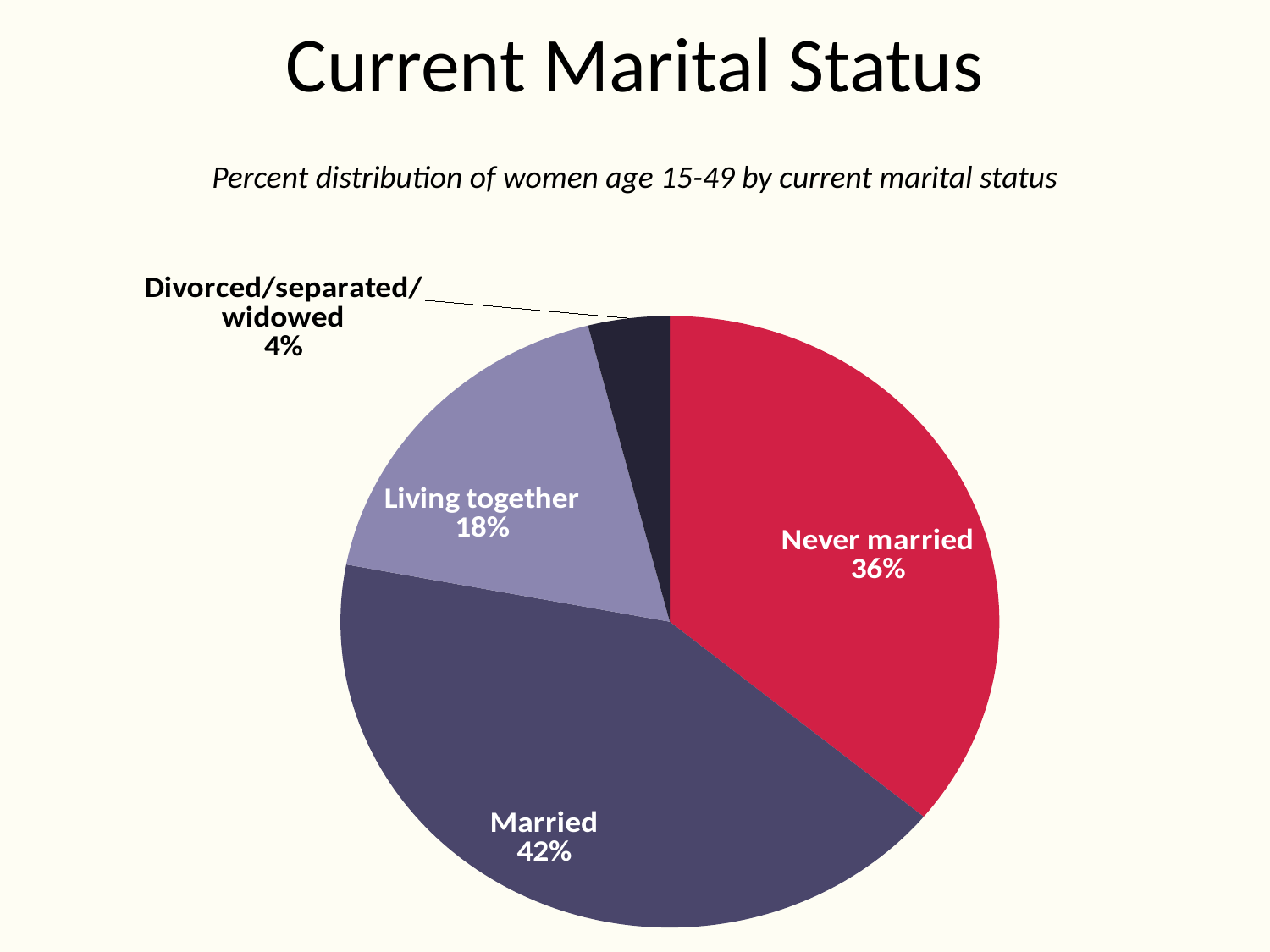

# Current Marital Status
Percent distribution of women age 15-49 by current marital status

### Chart

| Category | Women |
|---|---|
| Never married | 36.0 |
| Married | 42.0 |
| Living together | 18.0 |
| Divorced/separated/ widowed | 4.0 |